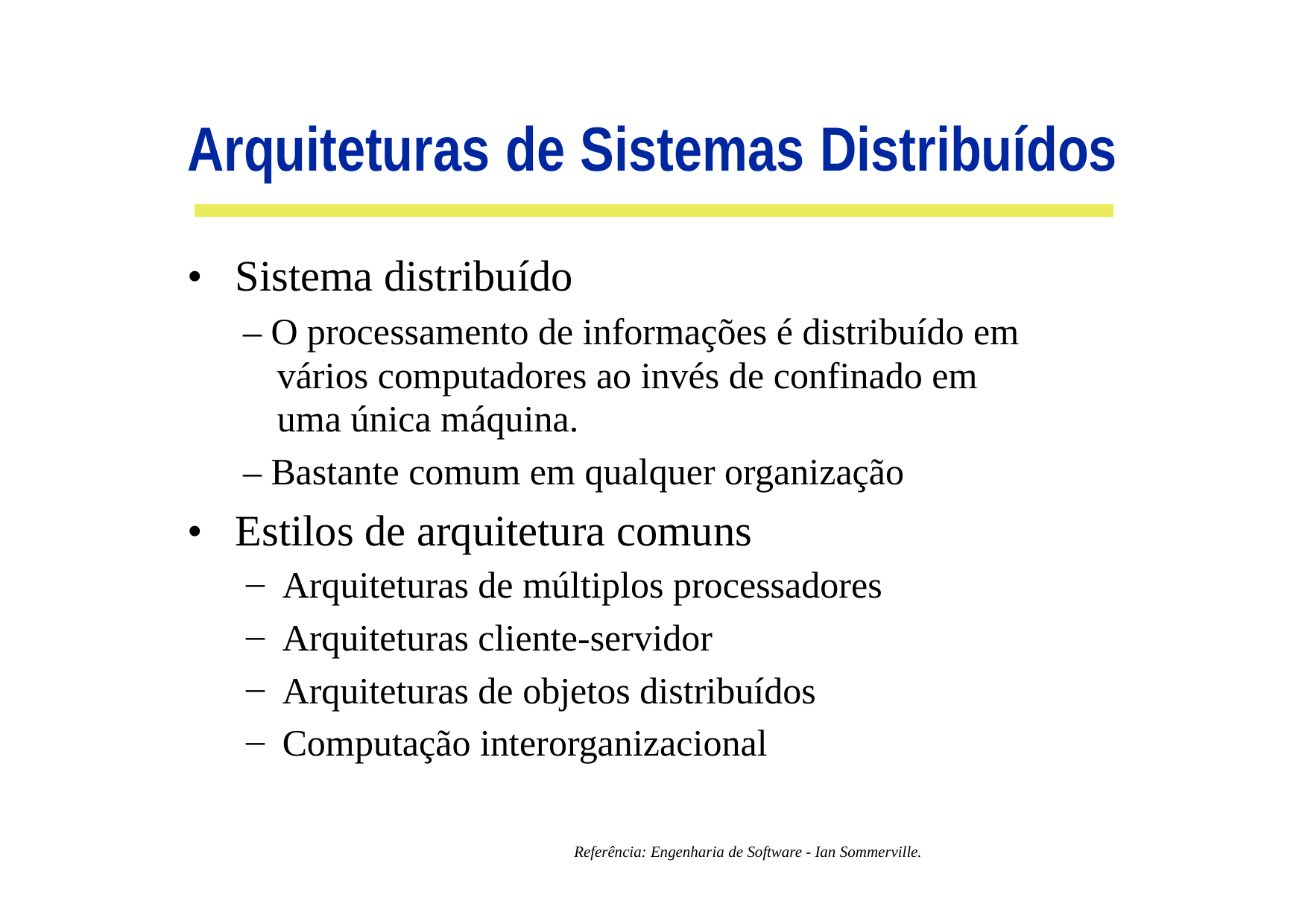

Arquiteturas de Sistemas Distribuídos

•   Sistema distribuído
	– O processamento de informações é distribuído em
		vários computadores ao invés de confinado em
		uma única máquina.
	– Bastante comum em qualquer organização
•   Estilos de arquitetura comuns

–
–
–
–
Arquiteturas de múltiplos processadores
Arquiteturas cliente-servidor
Arquiteturas de objetos distribuídos
Computação interorganizacional

	Referência: Engenharia de Software - Ian Sommerville.